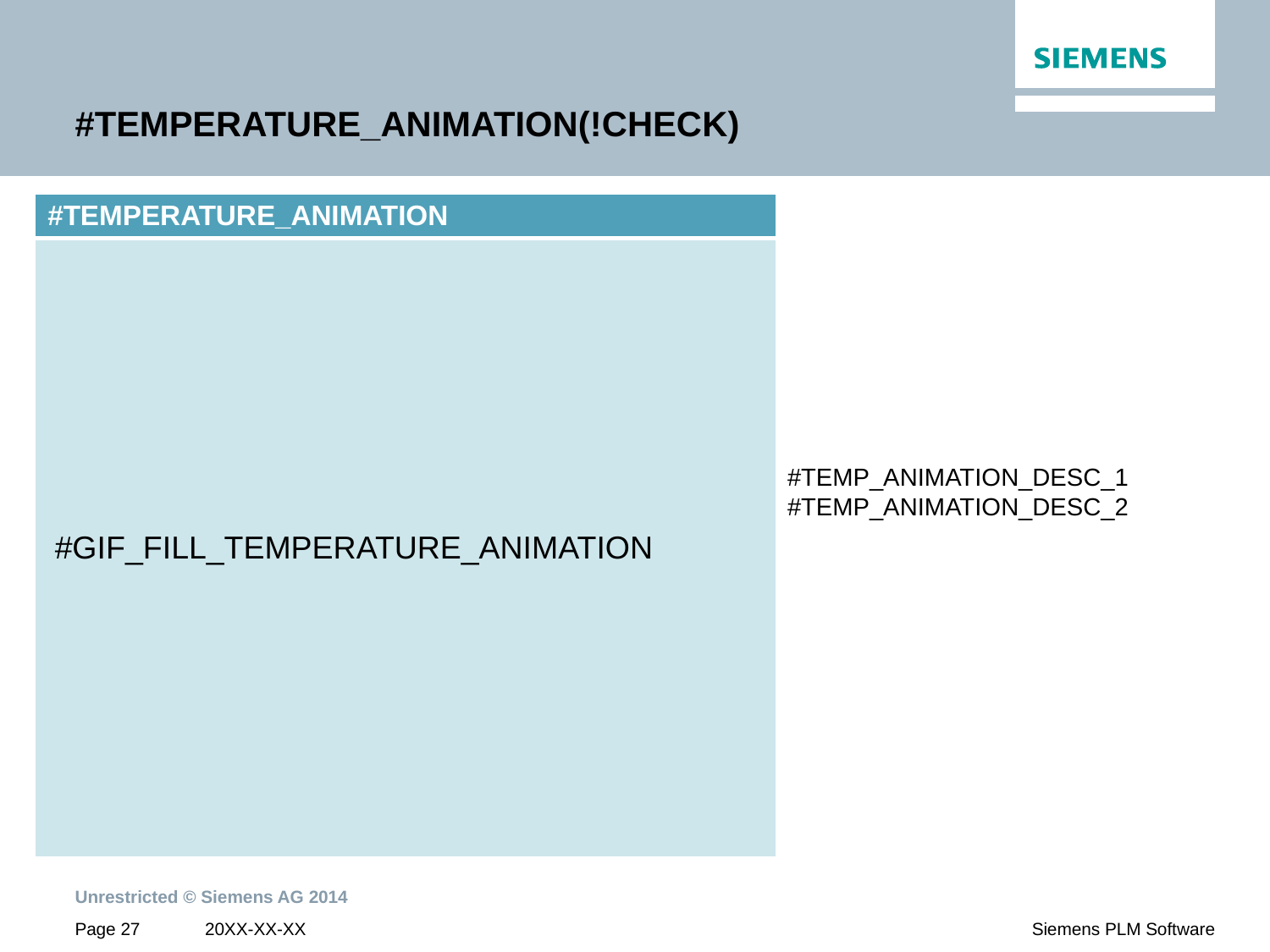

# #TEMPERATURE_ANIMATION(!CHECK)
| #TEMPERATURE\_ANIMATION |
| --- |
|  |
#GIF_FILL_TEMPERATURE_ANIMATION
#TEMP_ANIMATION_DESC_1
#TEMP_ANIMATION_DESC_2